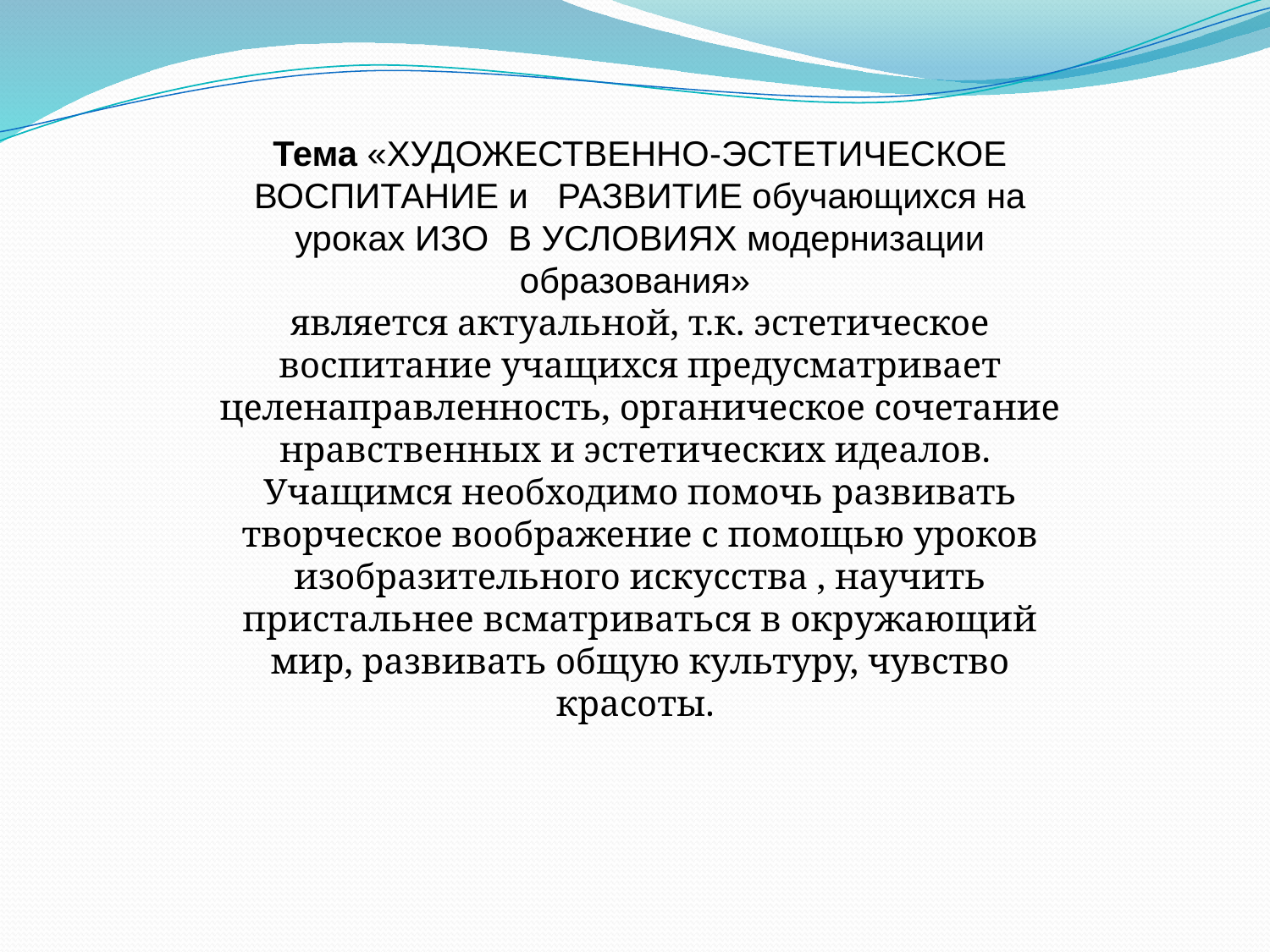

Тема «ХУДОЖЕСТВЕННО-ЭСТЕТИЧЕСКОЕ ВОСПИТАНИЕ и   РАЗВИТИЕ обучающихся на уроках ИЗО  В УСЛОВИЯХ модернизации образования»
является актуальной, т.к. эстетическое воспитание учащихся предусматривает целенаправленность, органическое сочетание нравственных и эстетических идеалов.
Учащимся необходимо помочь развивать творческое воображение с помощью уроков изобразительного искусства , научить пристальнее всматриваться в окружающий мир, развивать общую культуру, чувство красоты.